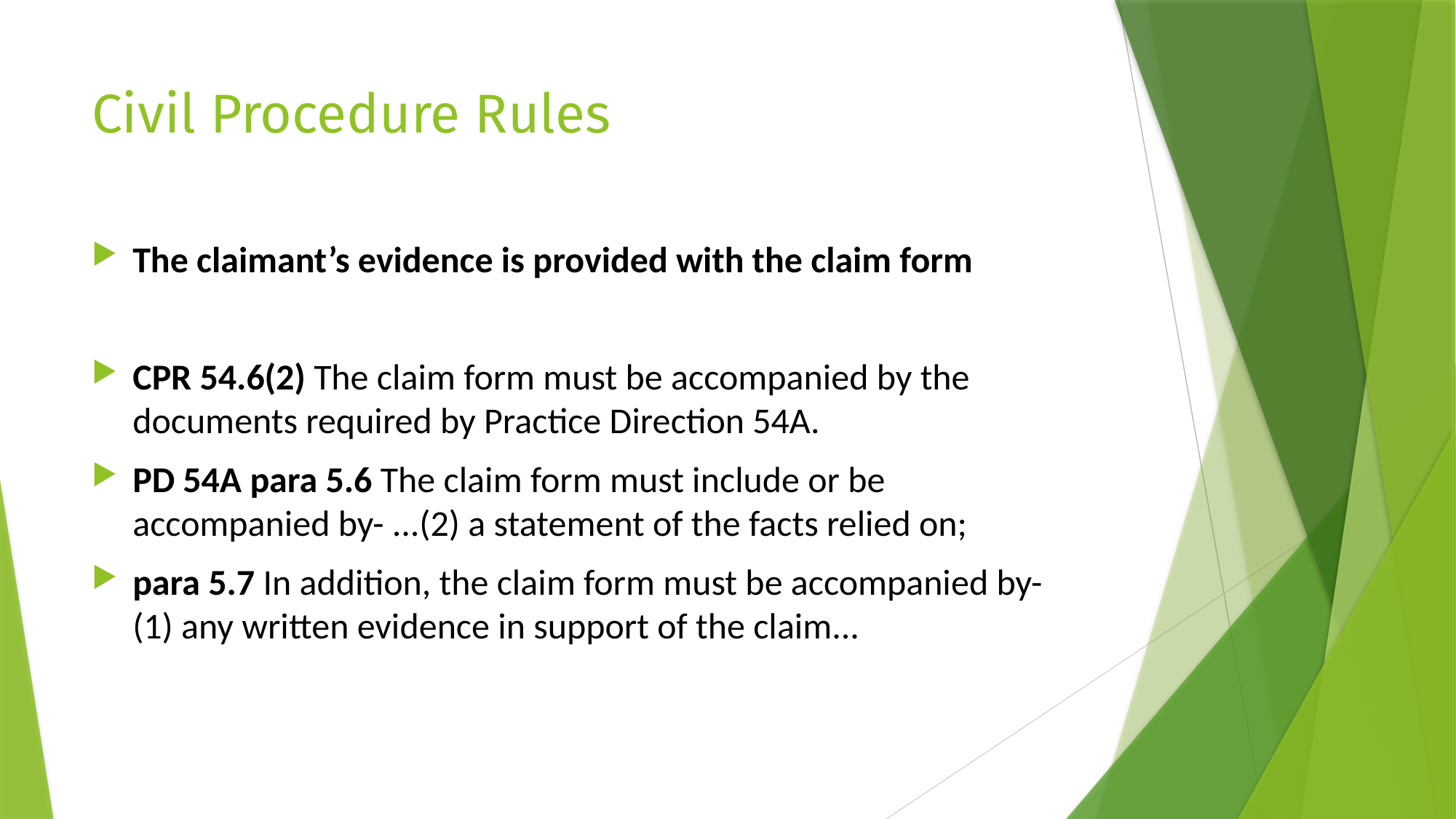

# Civil Procedure Rules
The claimant’s evidence is provided with the claim form

CPR 54.6(2) The claim form must be accompanied by the documents required by Practice Direction 54A.
PD 54A para 5.6 The claim form must include or be accompanied by- ...(2) a statement of the facts relied on;
para 5.7 In addition, the claim form must be accompanied by- (1) any written evidence in support of the claim...